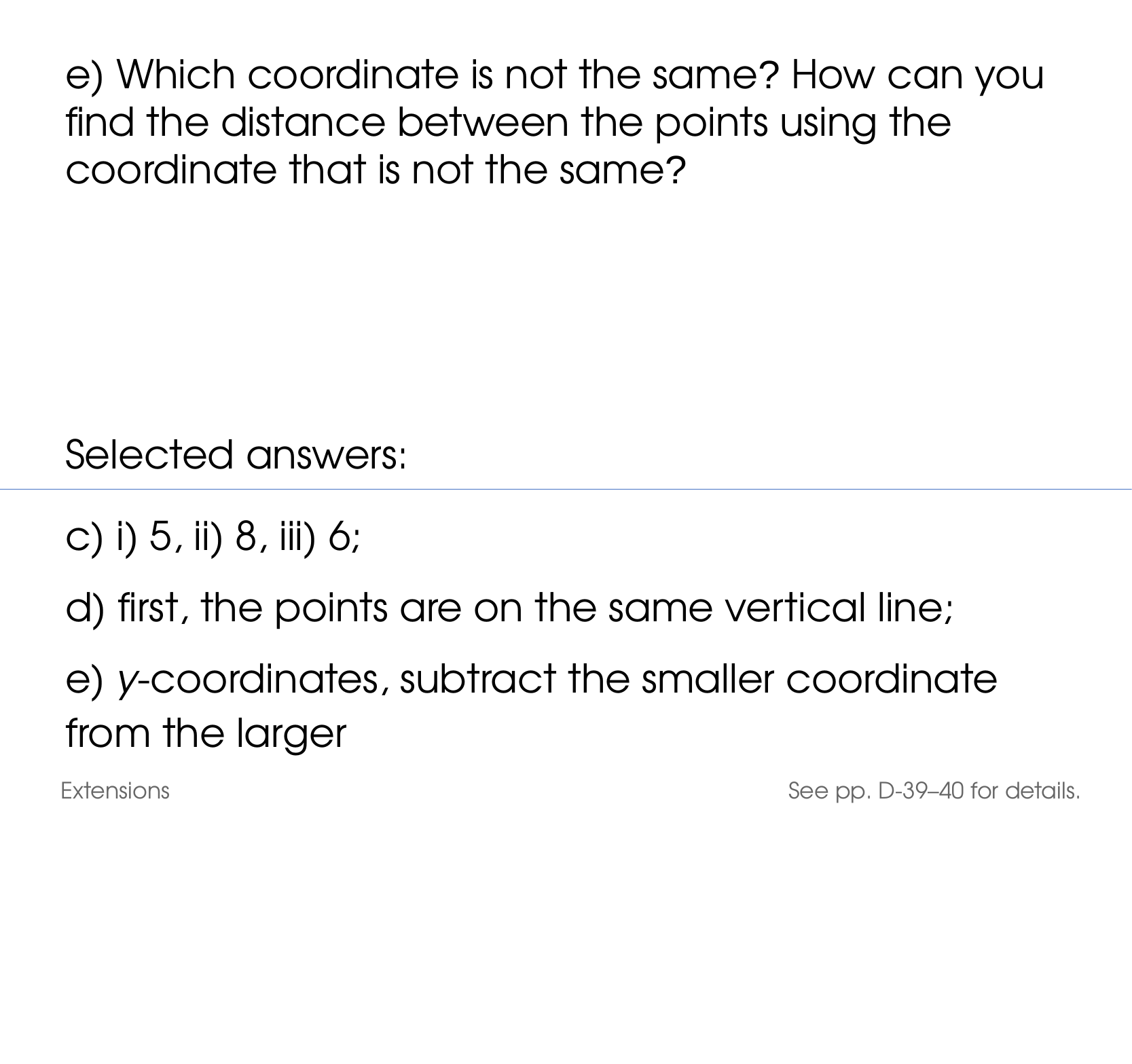

e) Which coordinate is not the same? How can you find the distance between the points using the coordinate that is not the same?

​Selected answers:
c) i) 5, ii) 8, iii) 6;
d) first, the points are on the same vertical line;
e) y-coordinates, subtract the smaller coordinate from the larger
Extensions
See pp. D-39–40 for details.